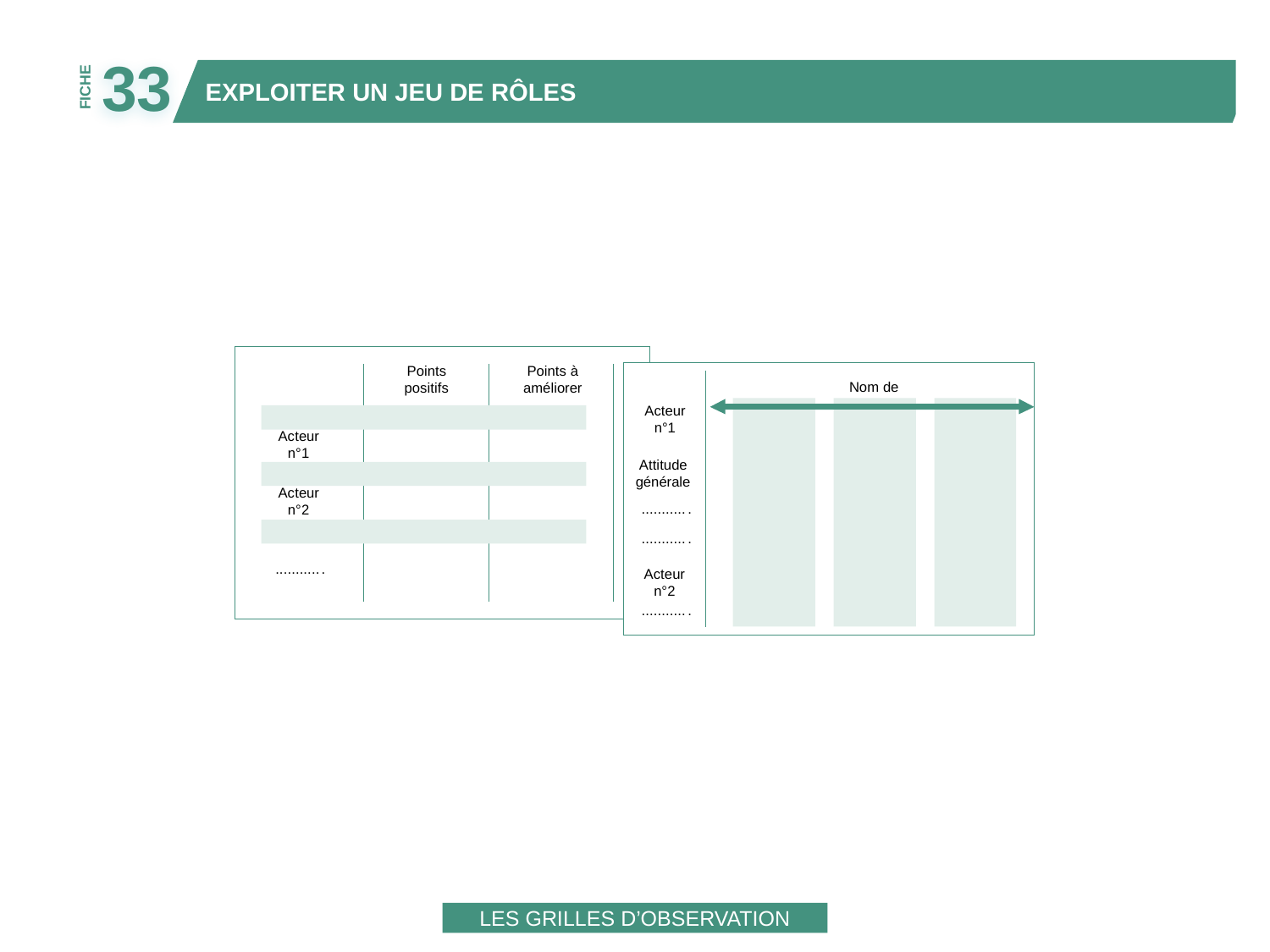

33

EXPLOITER UN JEU DE RÔLES
FICHE

Points
positifs
Points à
améliorer

Nom de

Acteur
n°1

Acteur
n°1
Attitude
générale

Acteur
n°2
...........
.

...........
.
...........
.
Acteur
n°2
...........
.
LES GRILLES D’OBSERVATION